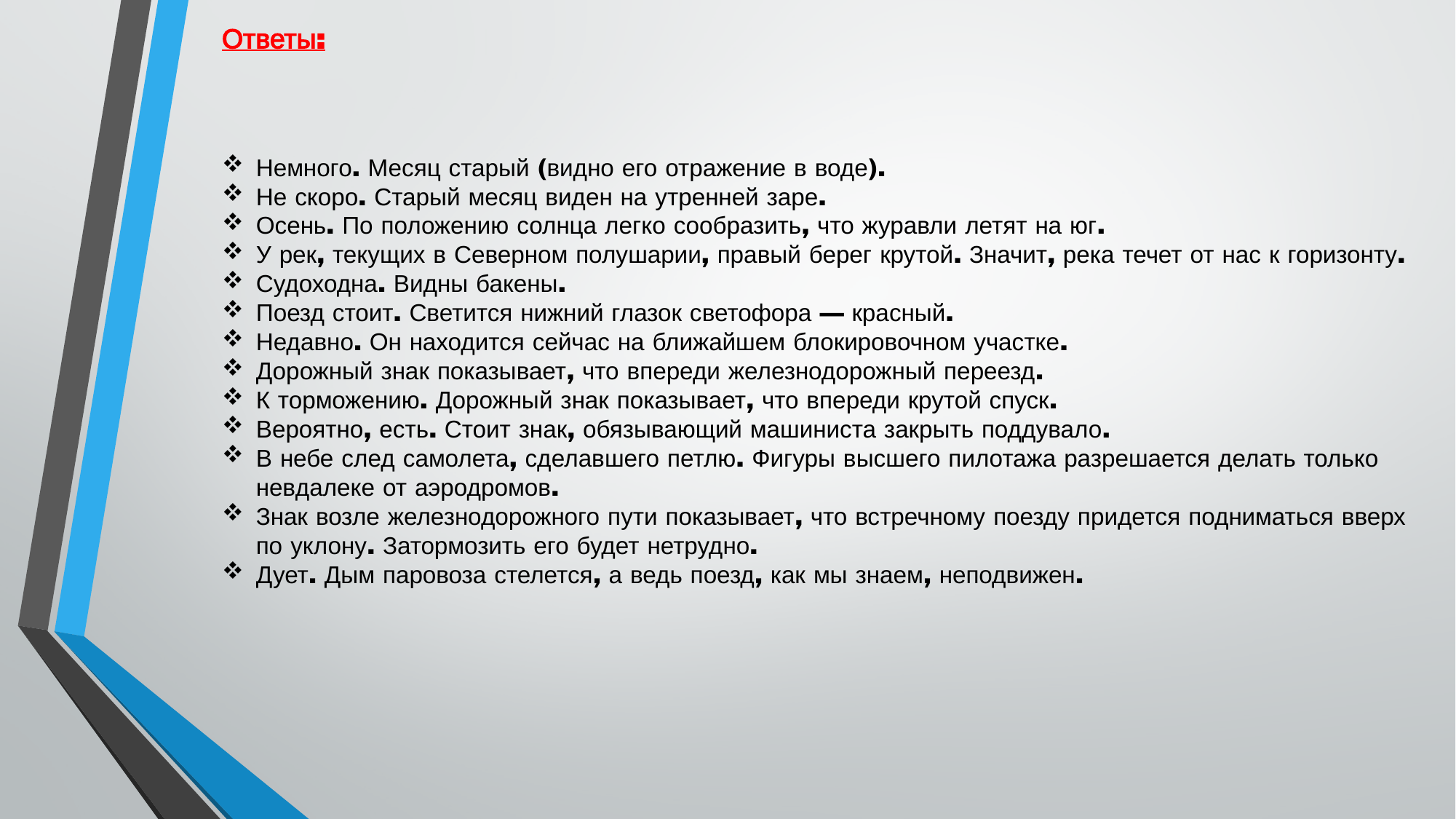

Ответы:

Немного. Месяц старый (видно его отражение в воде).
Не скоро. Старый месяц виден на утренней заре.
Осень. По положению солнца легко сообразить, что журавли летят на юг.
У рек, текущих в Северном полушарии, правый берег крутой. Значит, река течет от нас к горизонту.
Судоходна. Видны бакены.
Поезд стоит. Светится нижний глазок светофора — красный.
Недавно. Он находится сейчас на ближайшем блокировочном участке.
Дорожный знак показывает, что впереди железнодорожный переезд.
К торможению. Дорожный знак показывает, что впереди крутой спуск.
Вероятно, есть. Стоит знак, обязывающий машиниста закрыть поддувало.
В небе след самолета, сделавшего петлю. Фигуры высшего пилотажа разрешается делать только невдалеке от аэродромов.
Знак возле железнодорожного пути показывает, что встречному поезду придется подниматься вверх по уклону. Затормозить его будет нетрудно.
Дует. Дым паровоза стелется, а ведь поезд, как мы знаем, неподвижен.